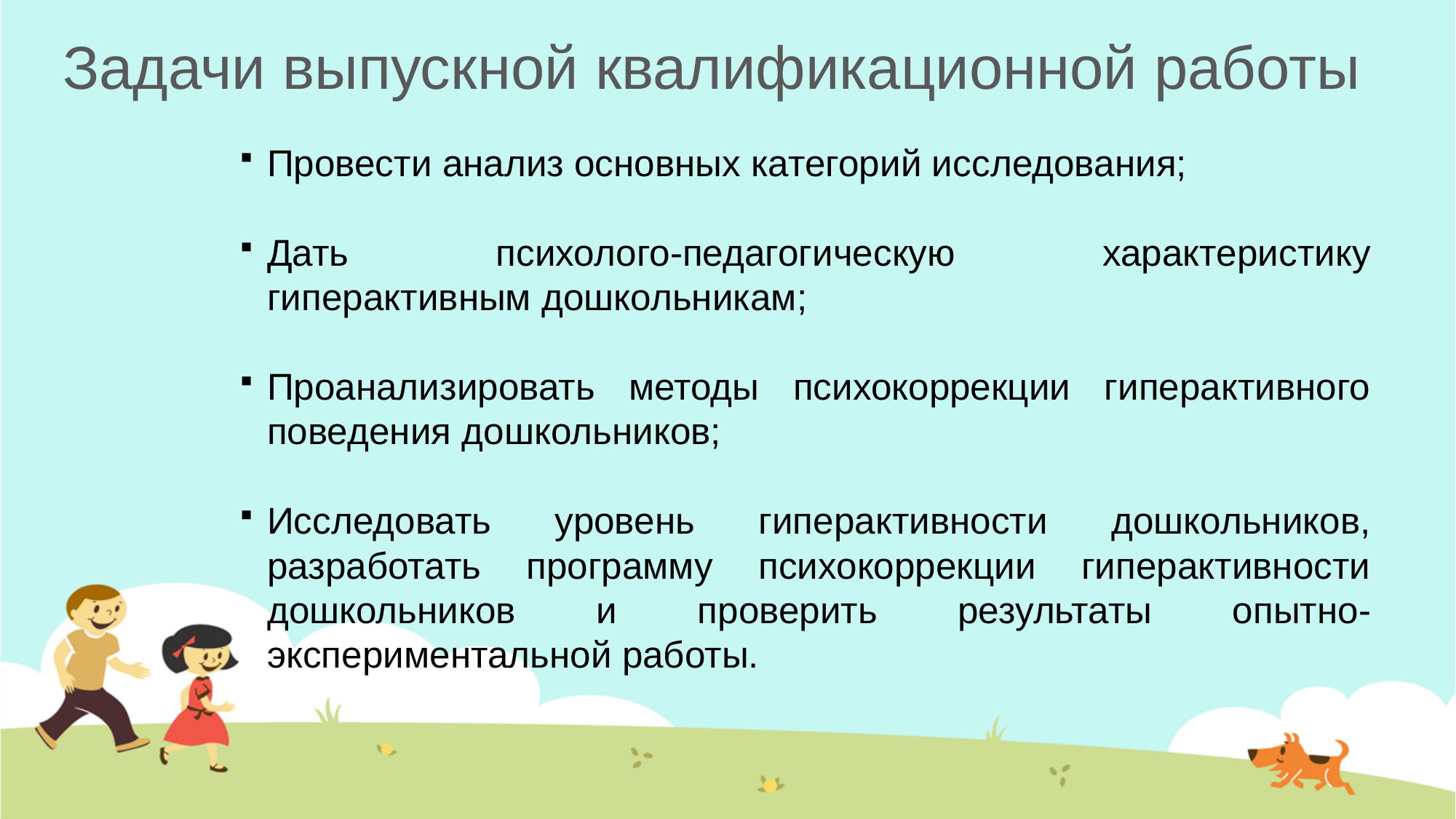

Задачи выпускной квалификационной работы
Провести анализ основных категорий исследования;

Дать психолого-педагогическую характеристику гиперактивным дошкольникам;

Проанализировать методы психокоррекции гиперактивного поведения дошкольников;

Исследовать уровень гиперактивности дошкольников, разработать программу психокоррекции гиперактивности дошкольников и проверить результаты опытно-экспериментальной работы.